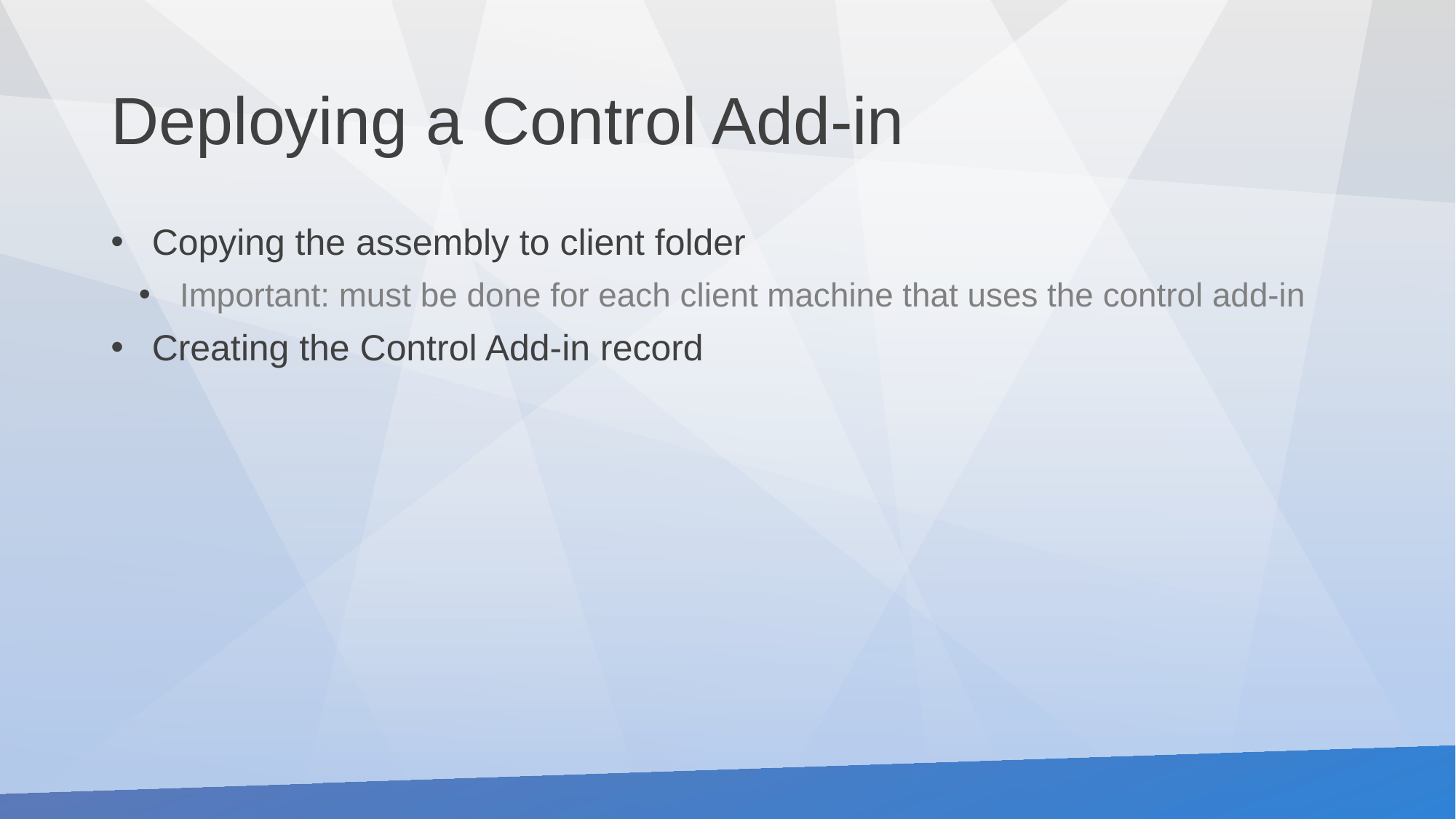

# Deploying a Control Add-in
Copying the assembly to client folder
Important: must be done for each client machine that uses the control add-in
Creating the Control Add-in record